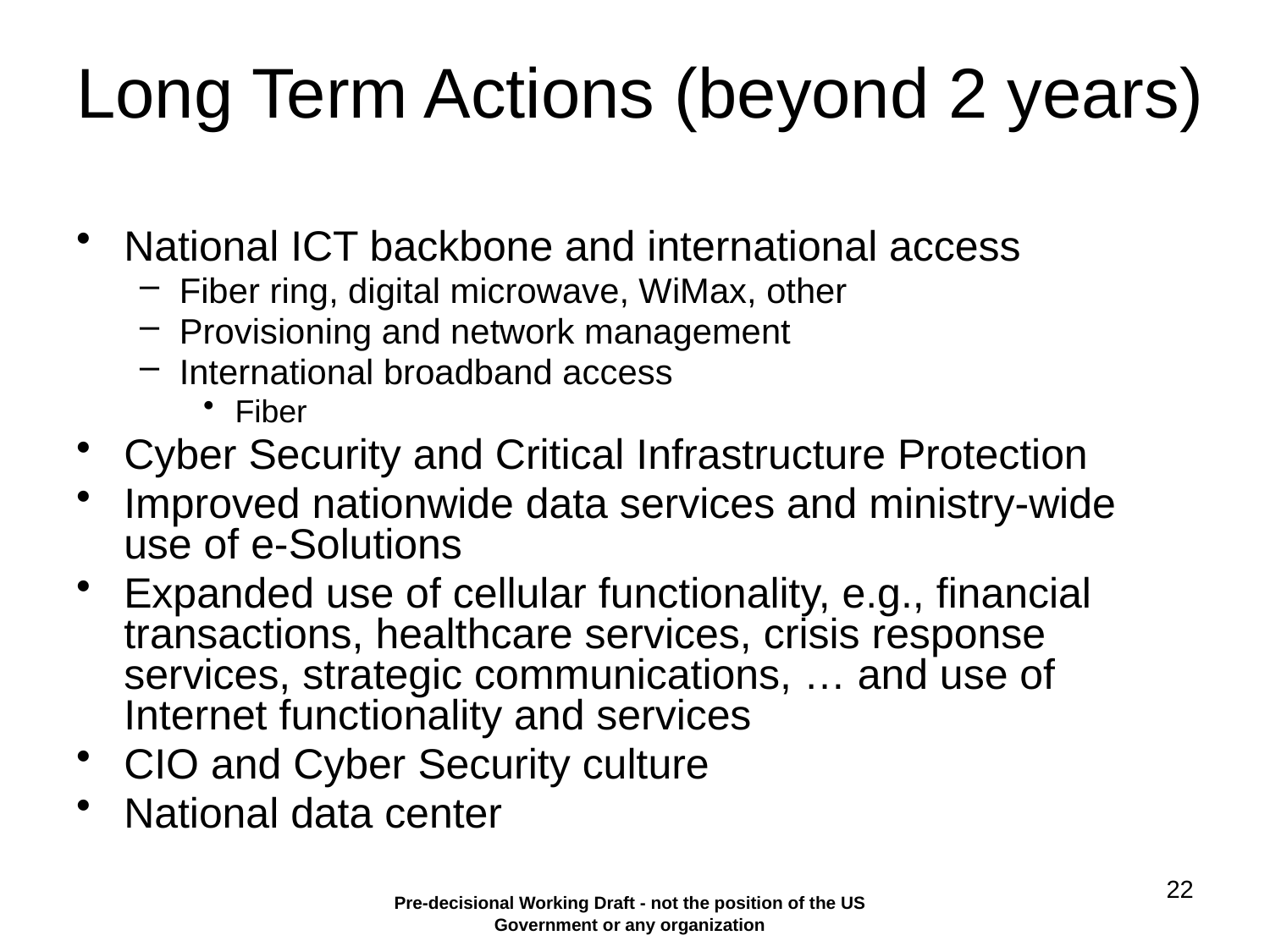

# Long Term Actions (beyond 2 years)
National ICT backbone and international access
Fiber ring, digital microwave, WiMax, other
Provisioning and network management
International broadband access
Fiber
Cyber Security and Critical Infrastructure Protection
Improved nationwide data services and ministry-wide use of e-Solutions
Expanded use of cellular functionality, e.g., financial transactions, healthcare services, crisis response services, strategic communications, … and use of Internet functionality and services
CIO and Cyber Security culture
National data center
22